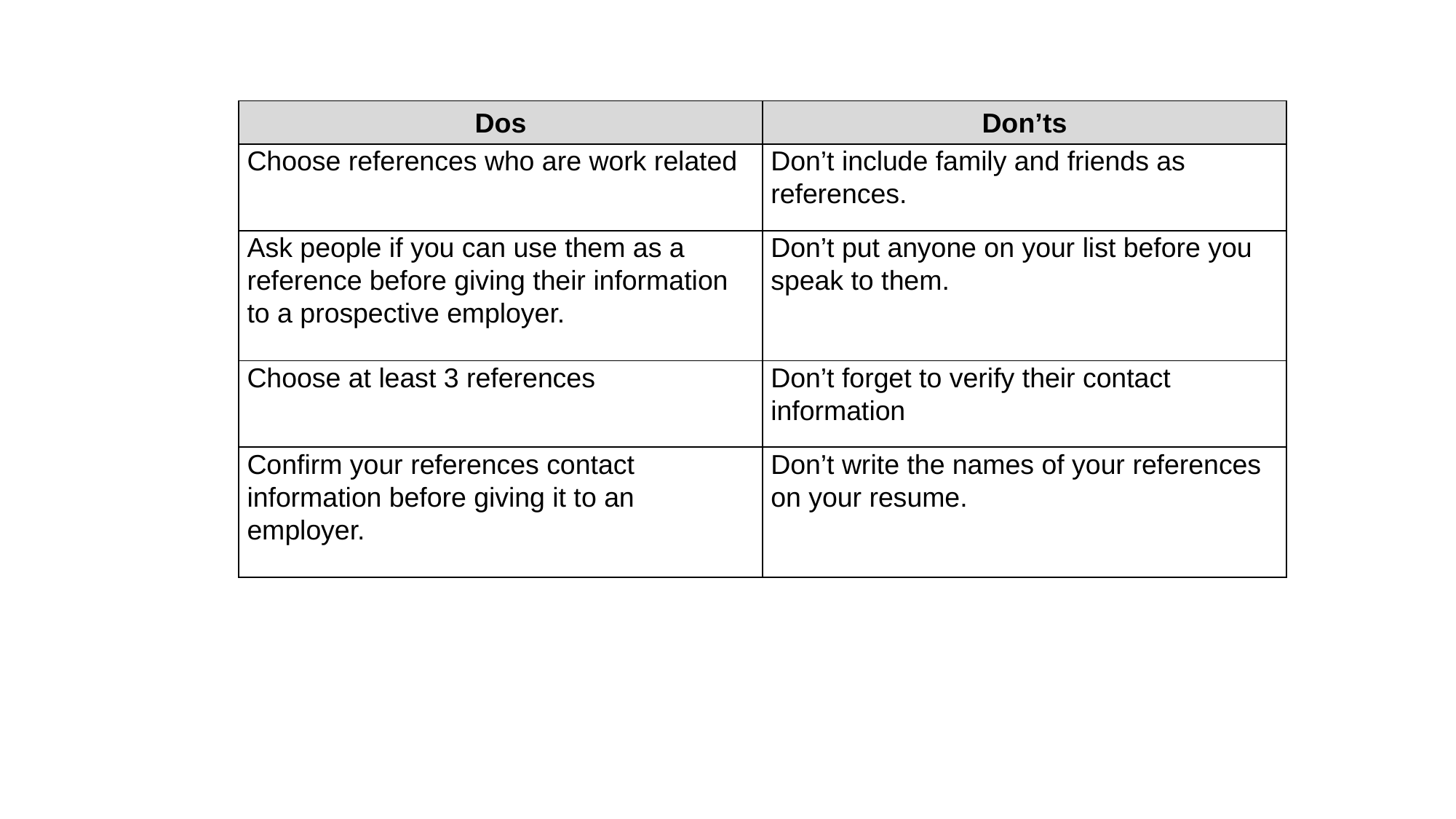

| Dos | Don’ts |
| --- | --- |
| Choose references who are work related | Don’t include family and friends as references. |
| Ask people if you can use them as a reference before giving their information to a prospective employer. | Don’t put anyone on your list before you speak to them. |
| Choose at least 3 references | Don’t forget to verify their contact information |
| Confirm your references contact information before giving it to an employer. | Don’t write the names of your references on your resume. |